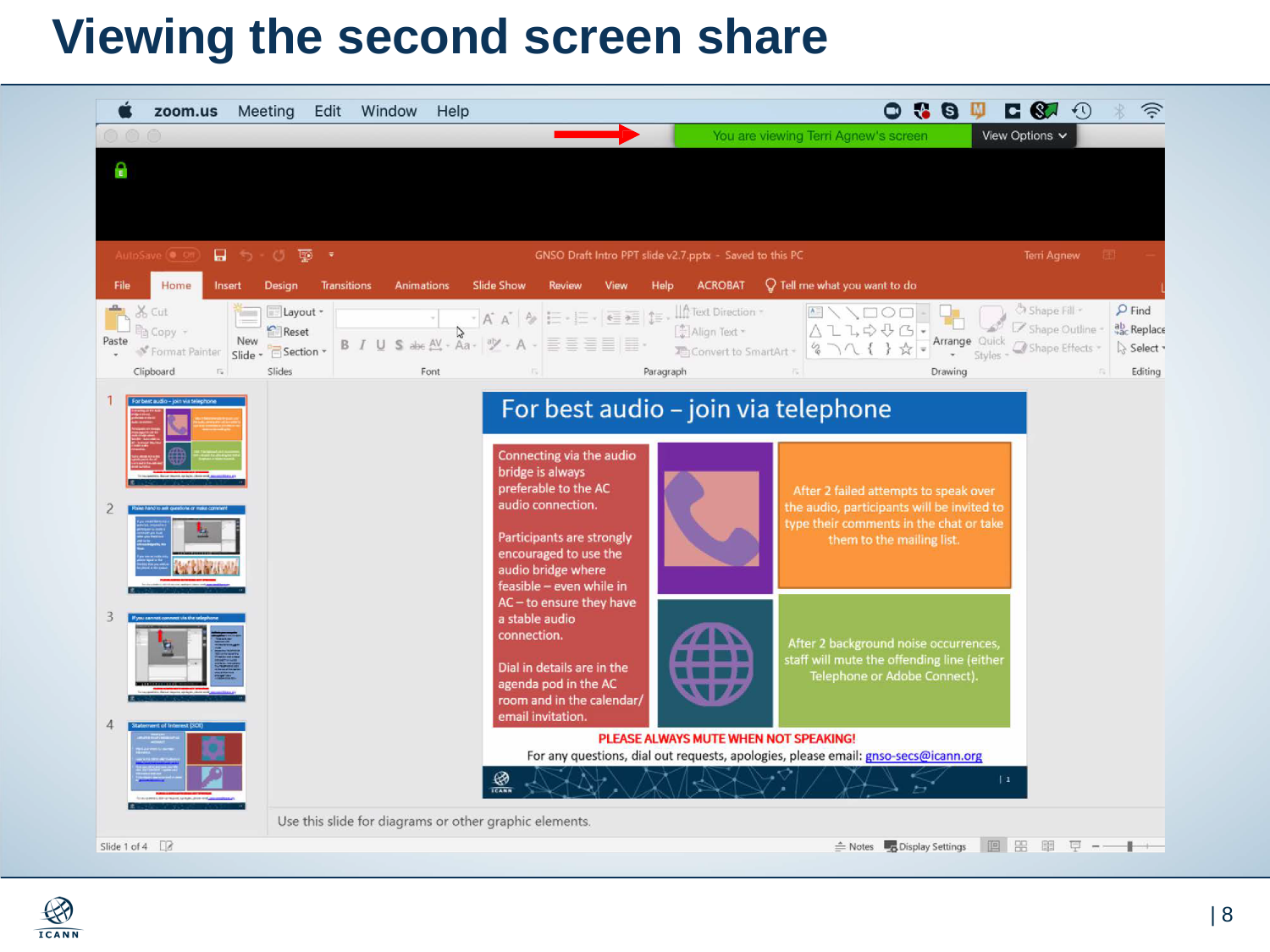

# Viewing the second screen share

| 8